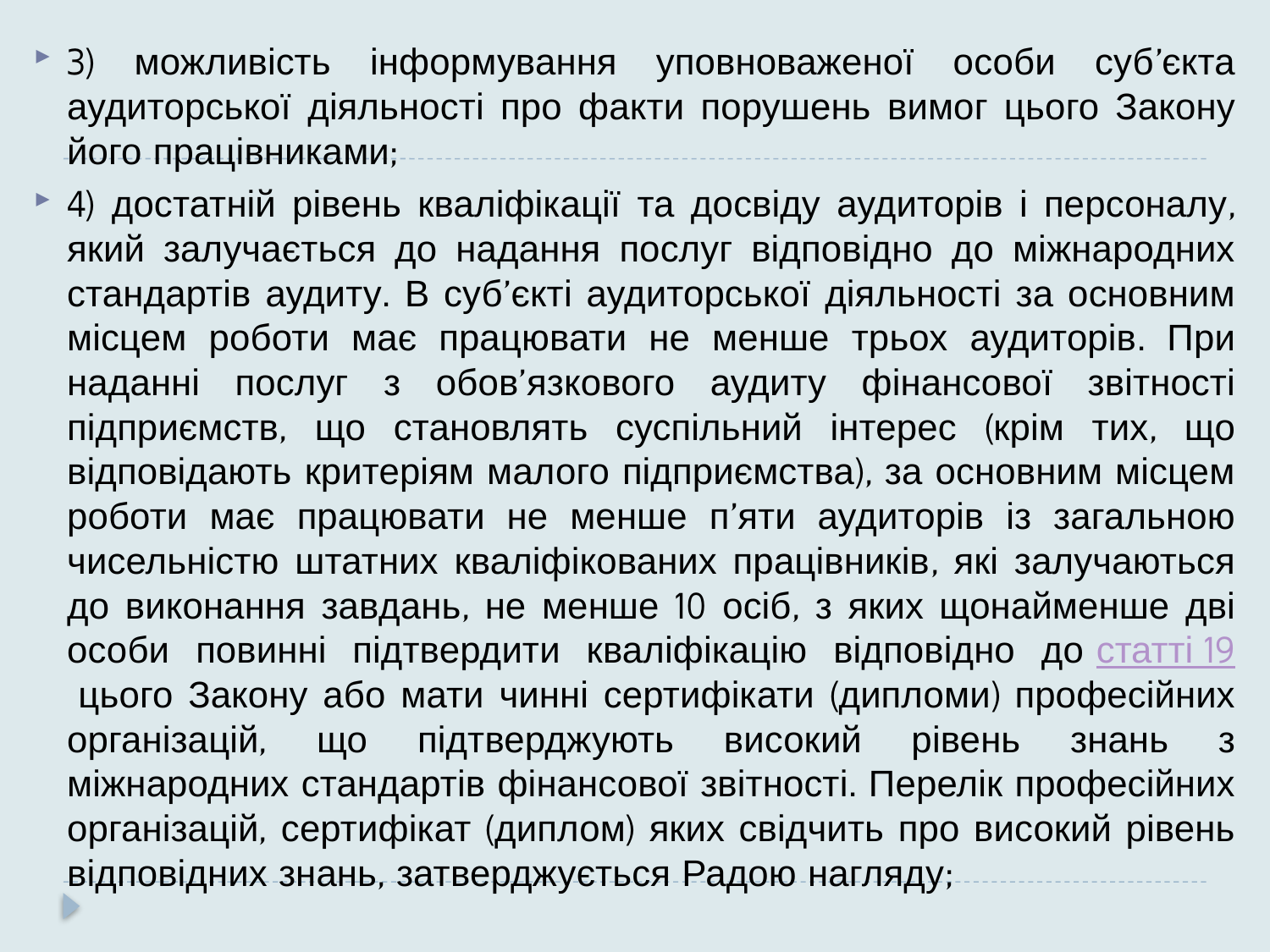

3) можливість інформування уповноваженої особи суб’єкта аудиторської діяльності про факти порушень вимог цього Закону його працівниками;
4) достатній рівень кваліфікації та досвіду аудиторів і персоналу, який залучається до надання послуг відповідно до міжнародних стандартів аудиту. В суб’єкті аудиторської діяльності за основним місцем роботи має працювати не менше трьох аудиторів. При наданні послуг з обов’язкового аудиту фінансової звітності підприємств, що становлять суспільний інтерес (крім тих, що відповідають критеріям малого підприємства), за основним місцем роботи має працювати не менше п’яти аудиторів із загальною чисельністю штатних кваліфікованих працівників, які залучаються до виконання завдань, не менше 10 осіб, з яких щонайменше дві особи повинні підтвердити кваліфікацію відповідно до статті 19 цього Закону або мати чинні сертифікати (дипломи) професійних організацій, що підтверджують високий рівень знань з міжнародних стандартів фінансової звітності. Перелік професійних організацій, сертифікат (диплом) яких свідчить про високий рівень відповідних знань, затверджується Радою нагляду;